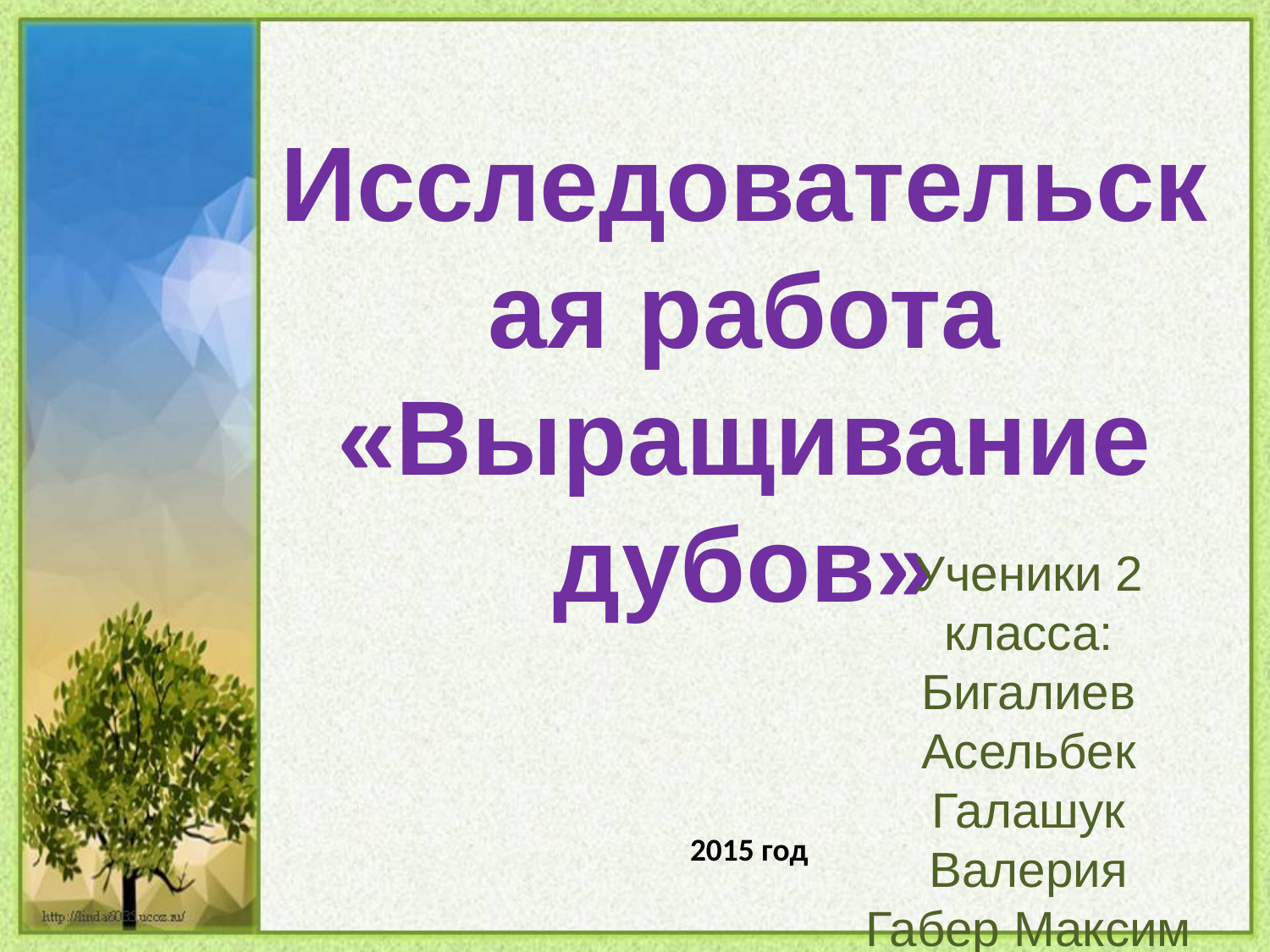

Исследовательская работа «Выращивание дубов»
Ученики 2 класса:
Бигалиев Асельбек
Галашук Валерия
Габер Максим
2015 год